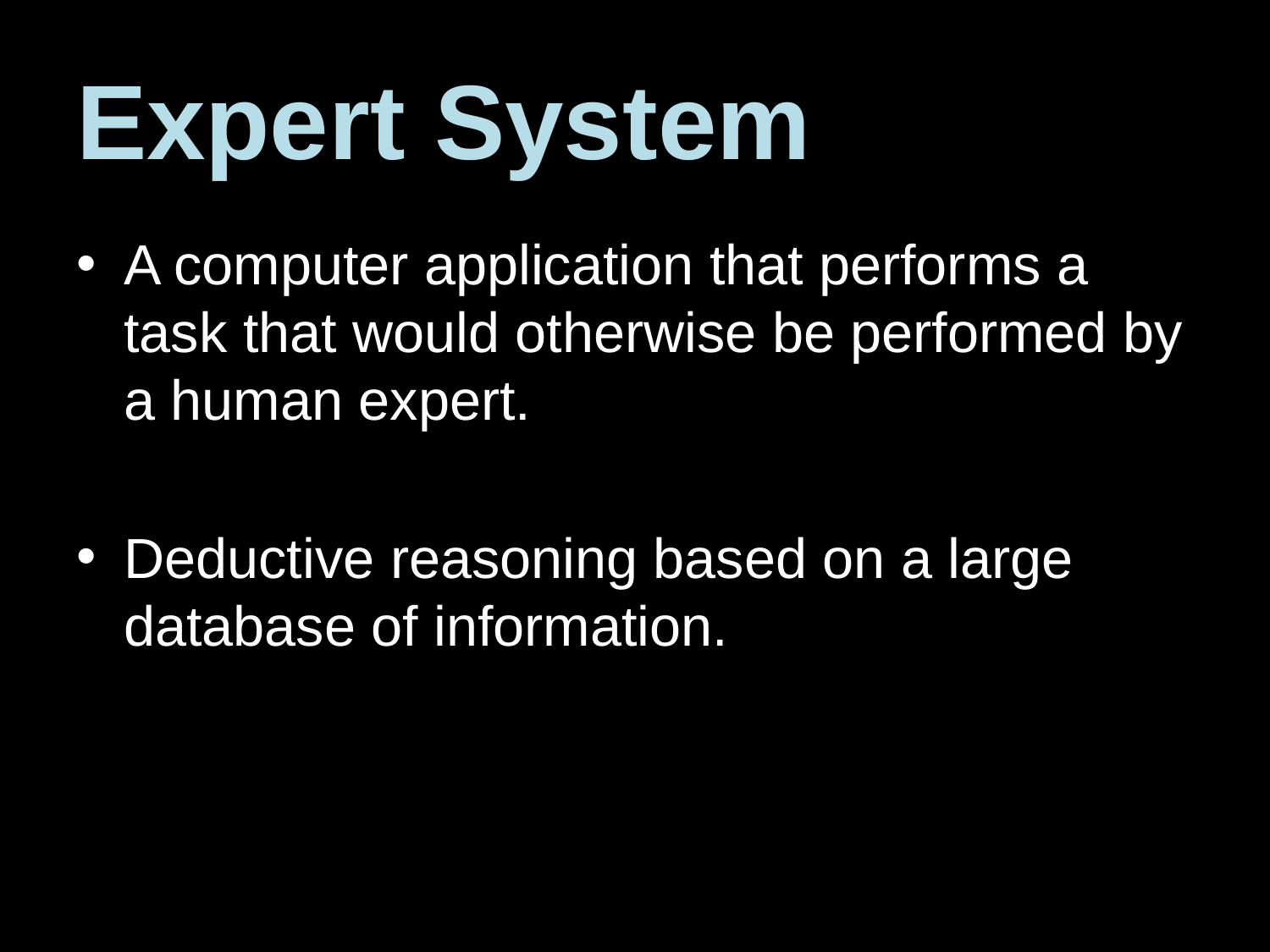

# Expert System
A computer application that performs a task that would otherwise be performed by a human expert.

Deductive reasoning based on a large database of information.